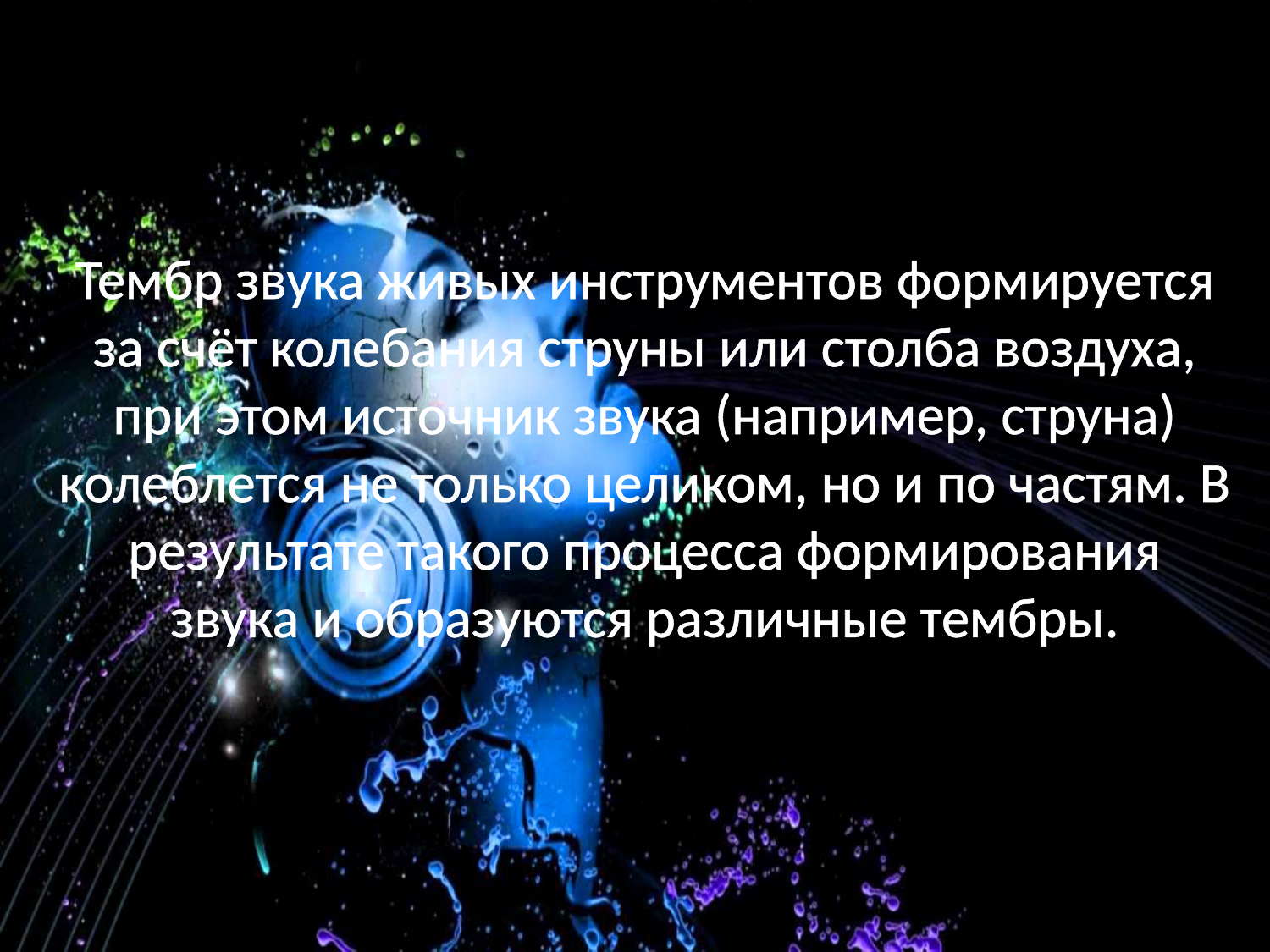

#
Тембр звука живых инструментов формируется за счёт колебания струны или столба воздуха, при этом источник звука (например, струна) колеблется не только целиком, но и по частям. В результате такого процесса формирования звука и образуются различные тембры.